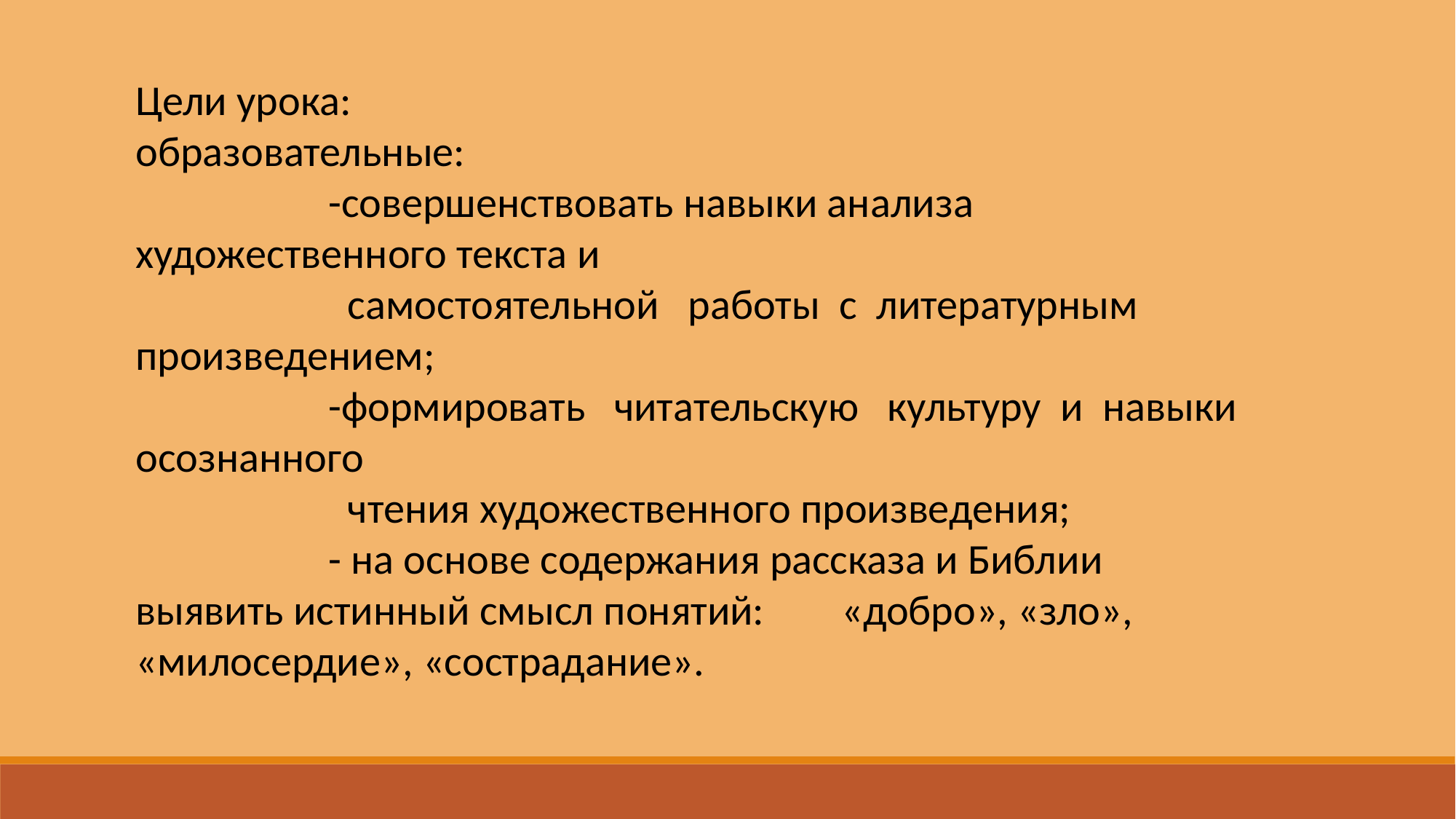

Цели урока:
образовательные:
                    -совершенствовать навыки анализа художественного текста и
                      самостоятельной   работы  с  литературным  произведением;
                    -формировать   читательскую   культуру  и  навыки  осознанного
                      чтения художественного произведения;
                    - на основе содержания рассказа и Библии          выявить истинный смысл понятий:        «добро», «зло», «милосердие», «сострадание».